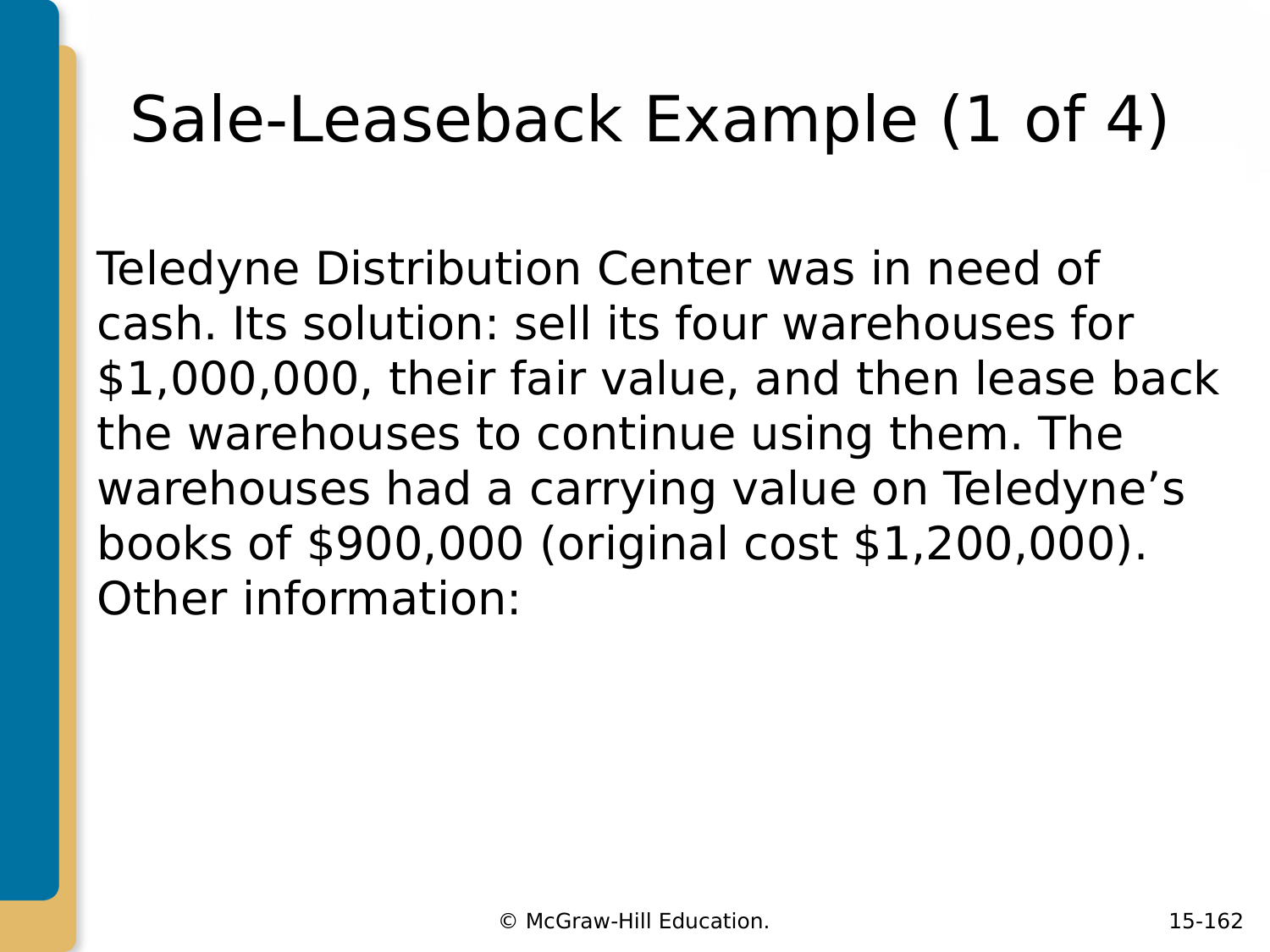

# Sale-Leaseback Example (1 of 4)
Teledyne Distribution Center was in need of cash. Its solution: sell its four warehouses for $1,000,000, their fair value, and then lease back the warehouses to continue using them. The warehouses had a carrying value on Teledyne’s books of $900,000 (original cost $1,200,000). Other information: